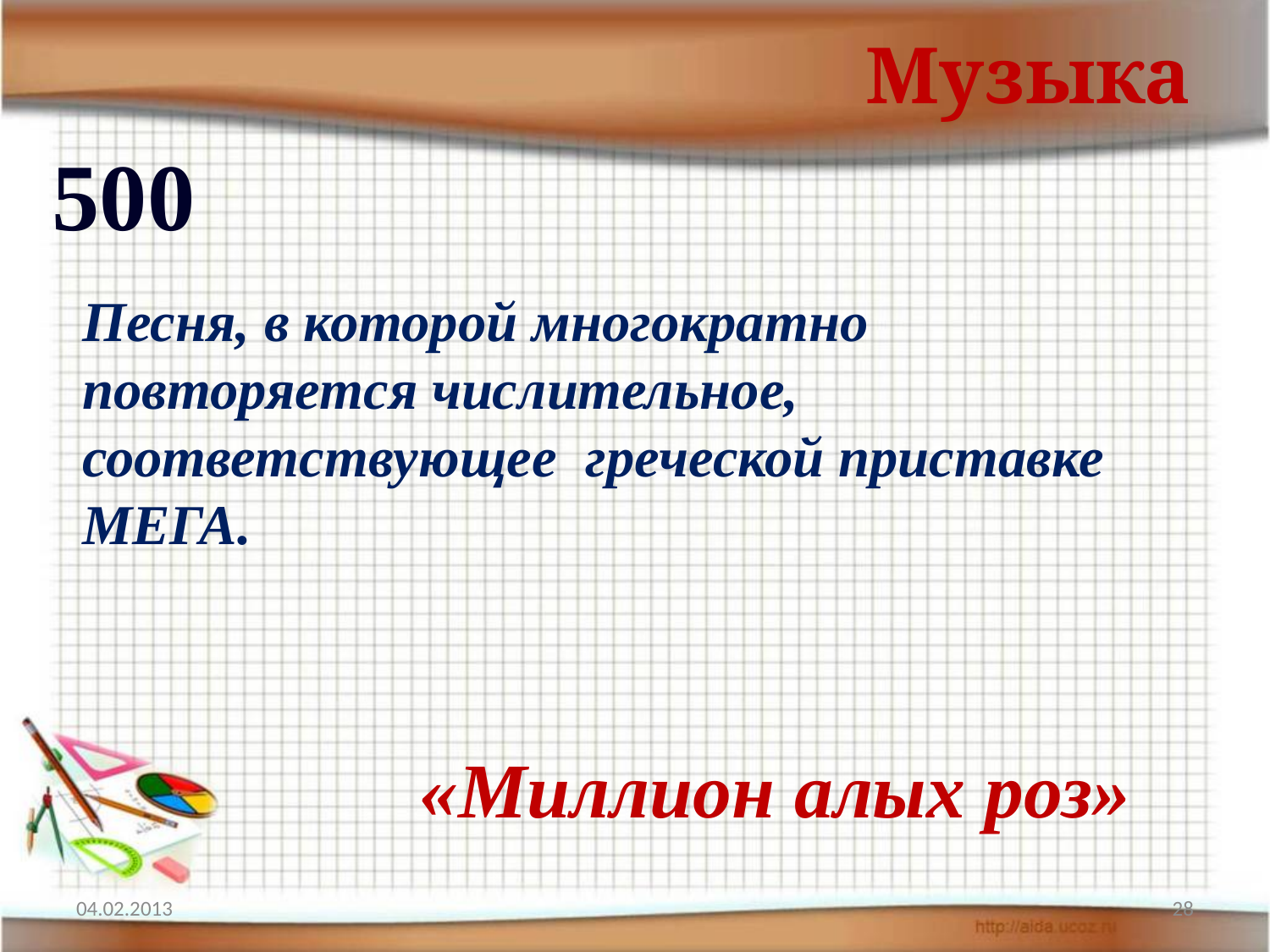

Музыка
500
Песня, в которой многократно повторяется числительное, соответствующее  греческой приставке МЕГА.
«Миллион алых роз»
04.02.2013
28